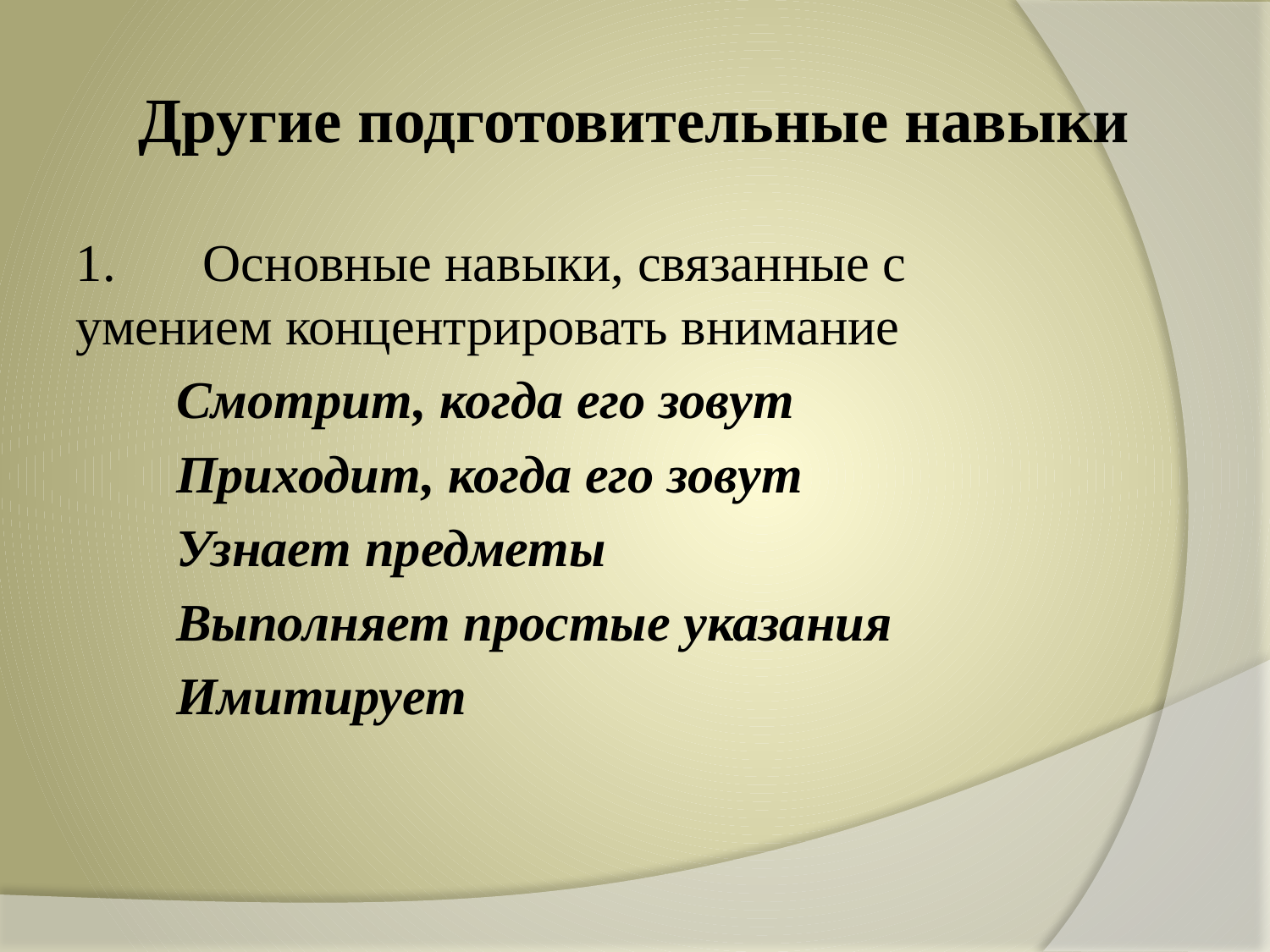

# Другие подготовительные навыки
1.	Основные навыки, связанные с умением концентрировать внимание
Смотрит, когда его зовут
Приходит, когда его зовут
Узнает предметы
Выполняет простые указания
Имитирует